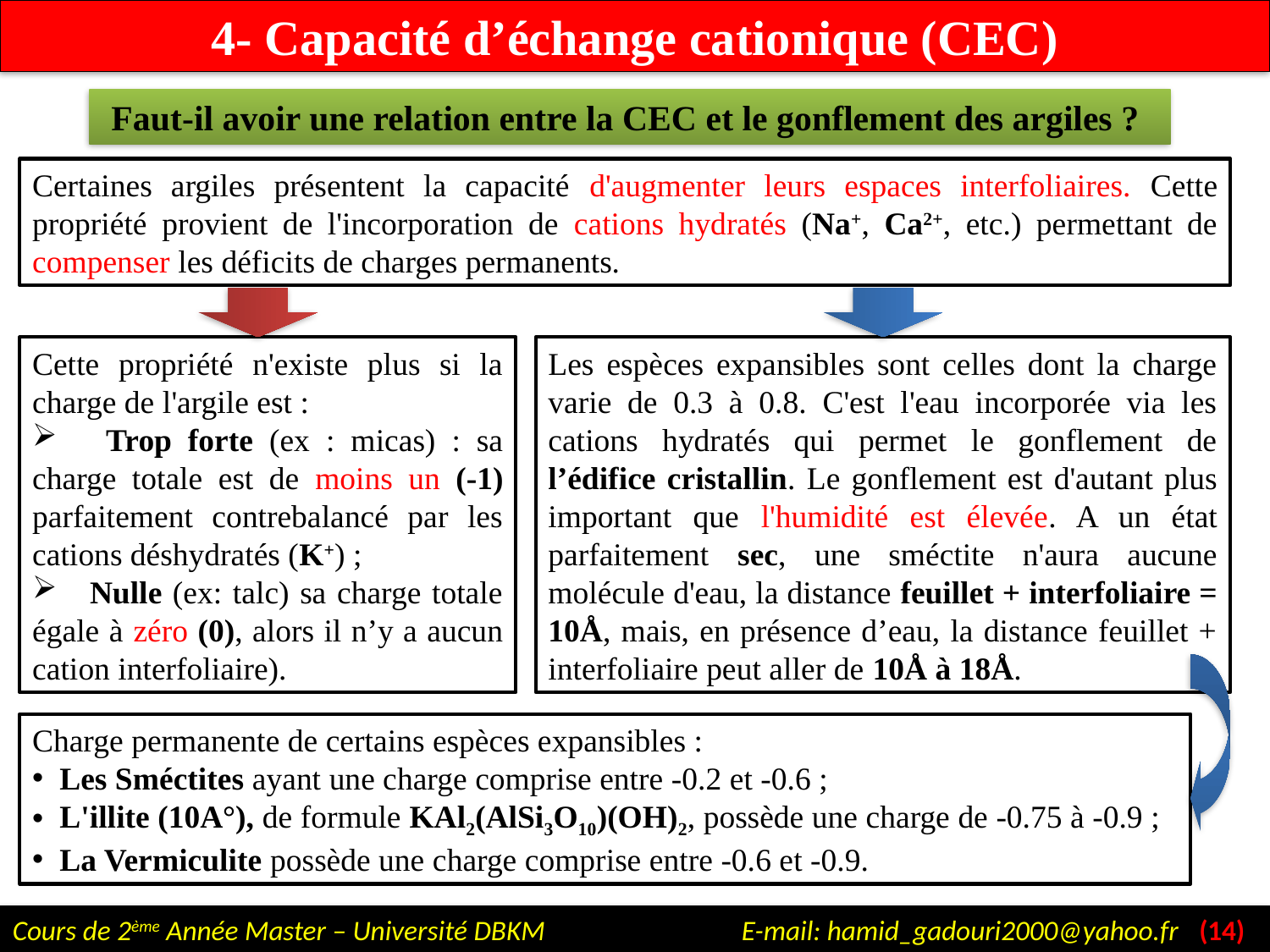

4- Capacité d’échange cationique (CEC)
Faut-il avoir une relation entre la CEC et le gonflement des argiles ?
Certaines argiles présentent la capacité d'augmenter leurs espaces interfoliaires. Cette propriété provient de l'incorporation de cations hydratés (Na+, Ca2+, etc.) permettant de compenser les déficits de charges permanents.

Cette propriété n'existe plus si la charge de l'argile est :
   Trop forte (ex : micas) : sa charge totale est de moins un (-1) parfaitement contrebalancé par les cations déshydratés (K+) ;
   Nulle (ex: talc) sa charge totale égale à zéro (0), alors il n’y a aucun cation interfoliaire).

Les espèces expansibles sont celles dont la charge varie de 0.3 à 0.8. C'est l'eau incorporée via les cations hydratés qui permet le gonflement de l’édifice cristallin. Le gonflement est d'autant plus important que l'humidité est élevée. A un état parfaitement sec, une sméctite n'aura aucune molécule d'eau, la distance feuillet + interfoliaire = 10Å, mais, en présence d’eau, la distance feuillet + interfoliaire peut aller de 10Å à 18Å.

Charge permanente de certains espèces expansibles :
  Les Sméctites ayant une charge comprise entre -0.2 et -0.6 ;
  L'illite (10A°), de formule KAl2(AlSi3O10)(OH)2, possède une charge de -0.75 à -0.9 ;
  La Vermiculite possède une charge comprise entre -0.6 et -0.9.
Cours de 2ème Année Master – Université DBKM                               E-mail: hamid_gadouri2000@yahoo.fr   (14)